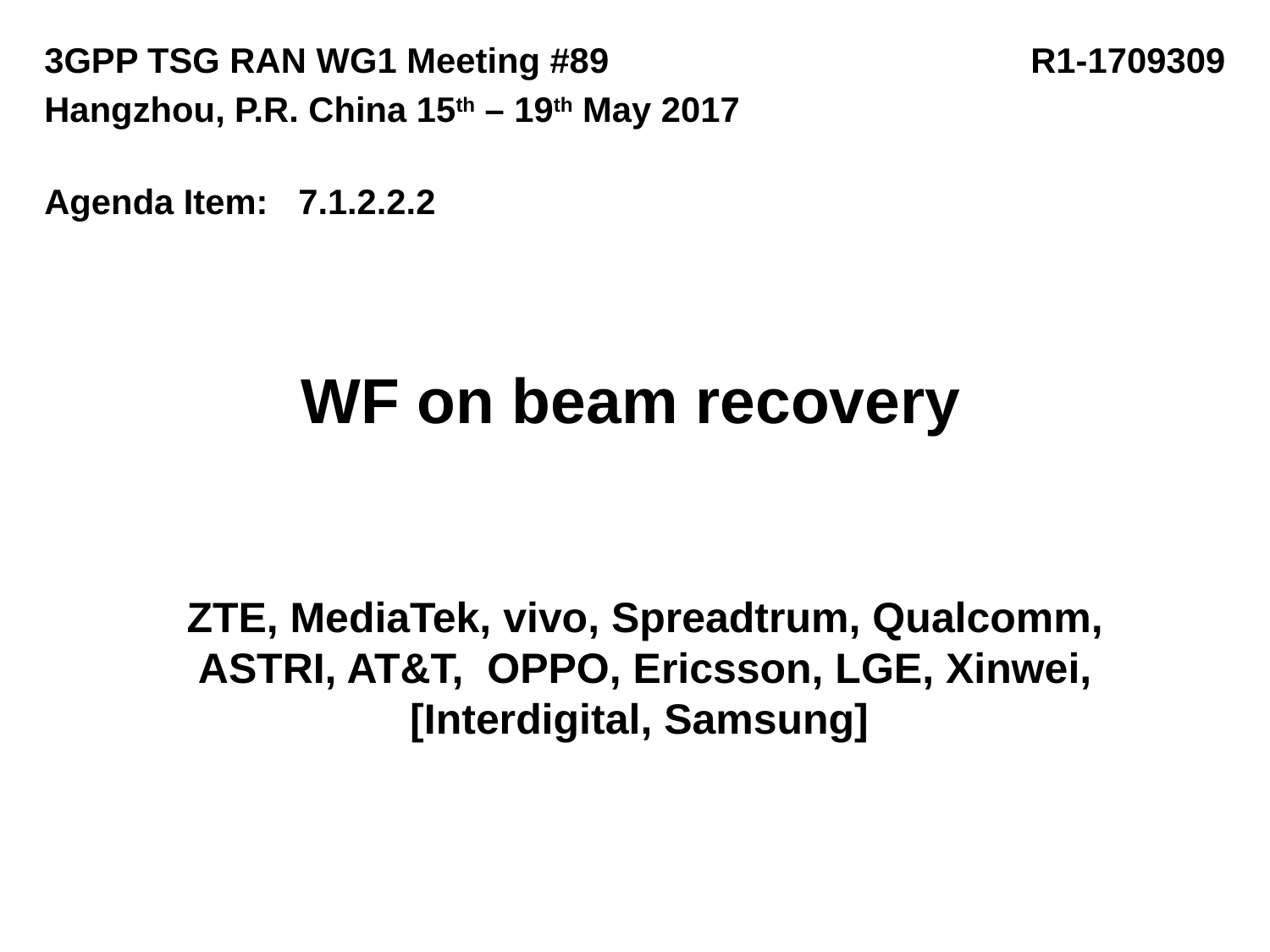

3GPP TSG RAN WG1 Meeting #89			          R1-1709309
Hangzhou, P.R. China 15th – 19th May 2017

Agenda Item:	7.1.2.2.2

# WF on beam recovery
ZTE, MediaTek, vivo, Spreadtrum, Qualcomm, ASTRI, AT&T,  OPPO, Ericsson, LGE, Xinwei, [Interdigital, Samsung]